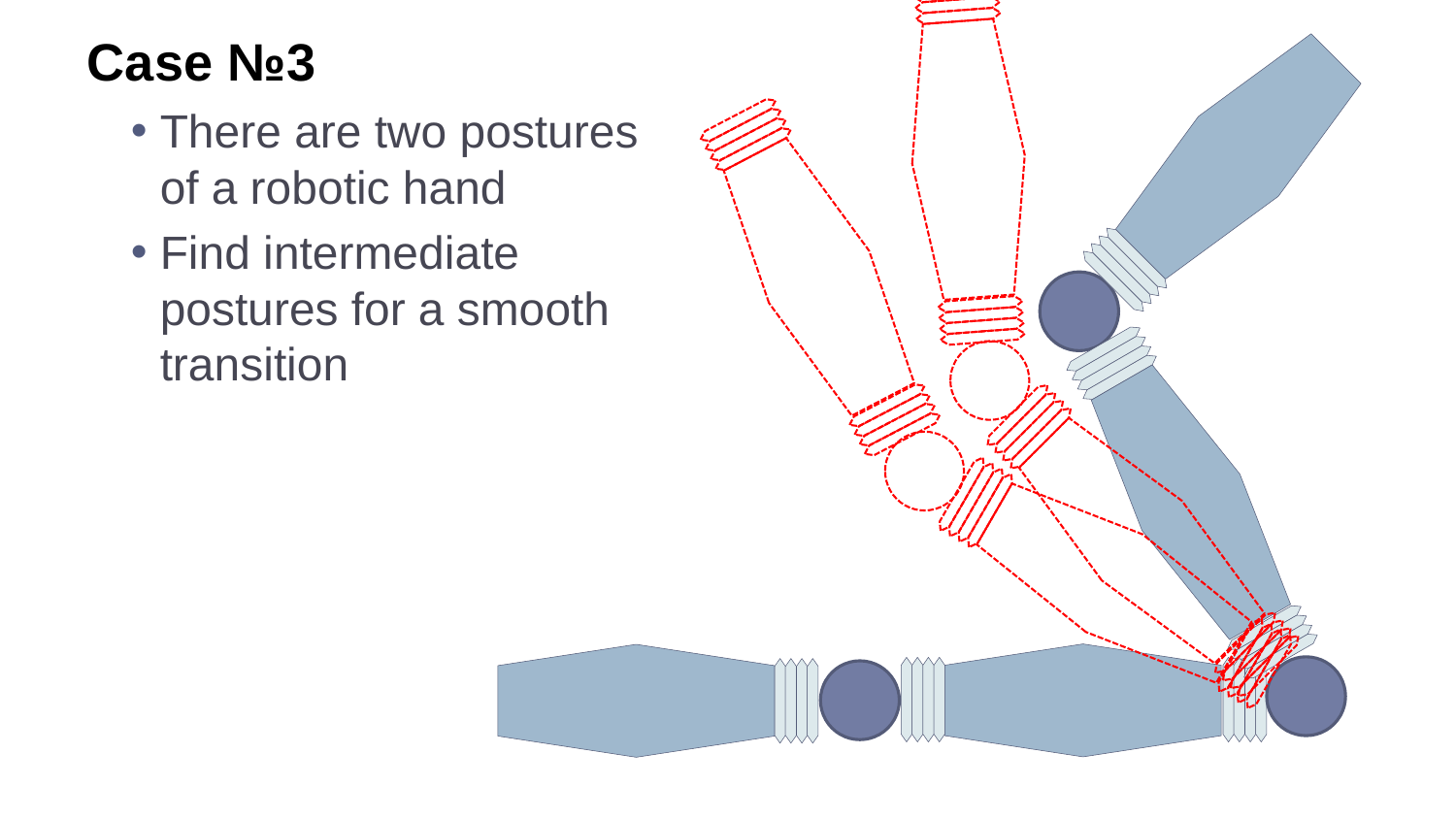

Case №3
There are two postures
of a robotic hand
Find intermediate
postures for a smooth
transition